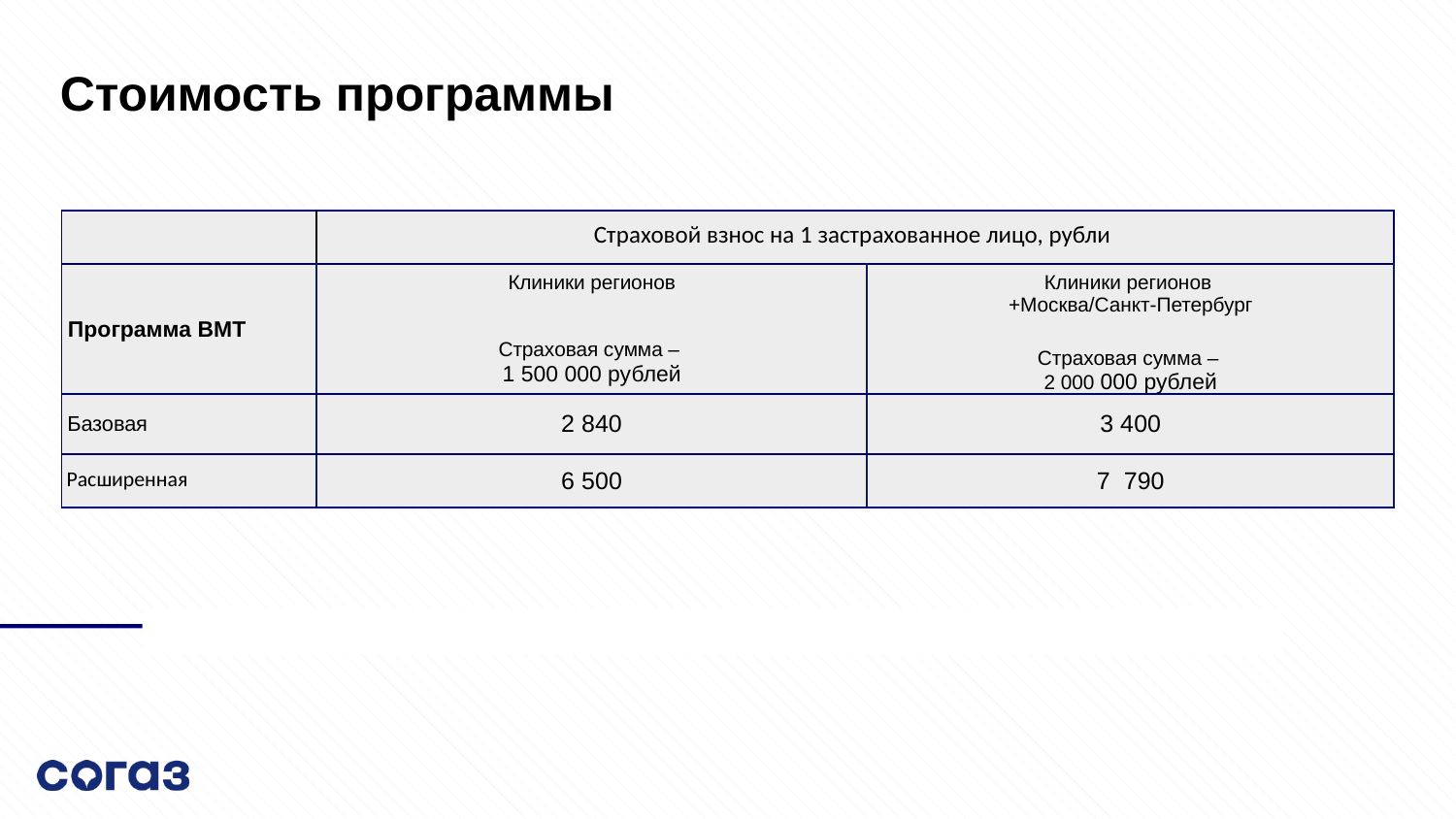

# Стоимость программы
|  | Страховой взнос на 1 застрахованное лицо, рубли |  |
| --- | --- | --- |
| Программа ВМТ | Клиники регионов Страховая сумма – 1 500 000 рублей | Клиники регионов +Москва/Санкт-Петербург Страховая сумма – 2 000 000 рублей |
| Базовая | 2 840 | 3 400 |
| Расширенная | 6 500 | 7 790 |